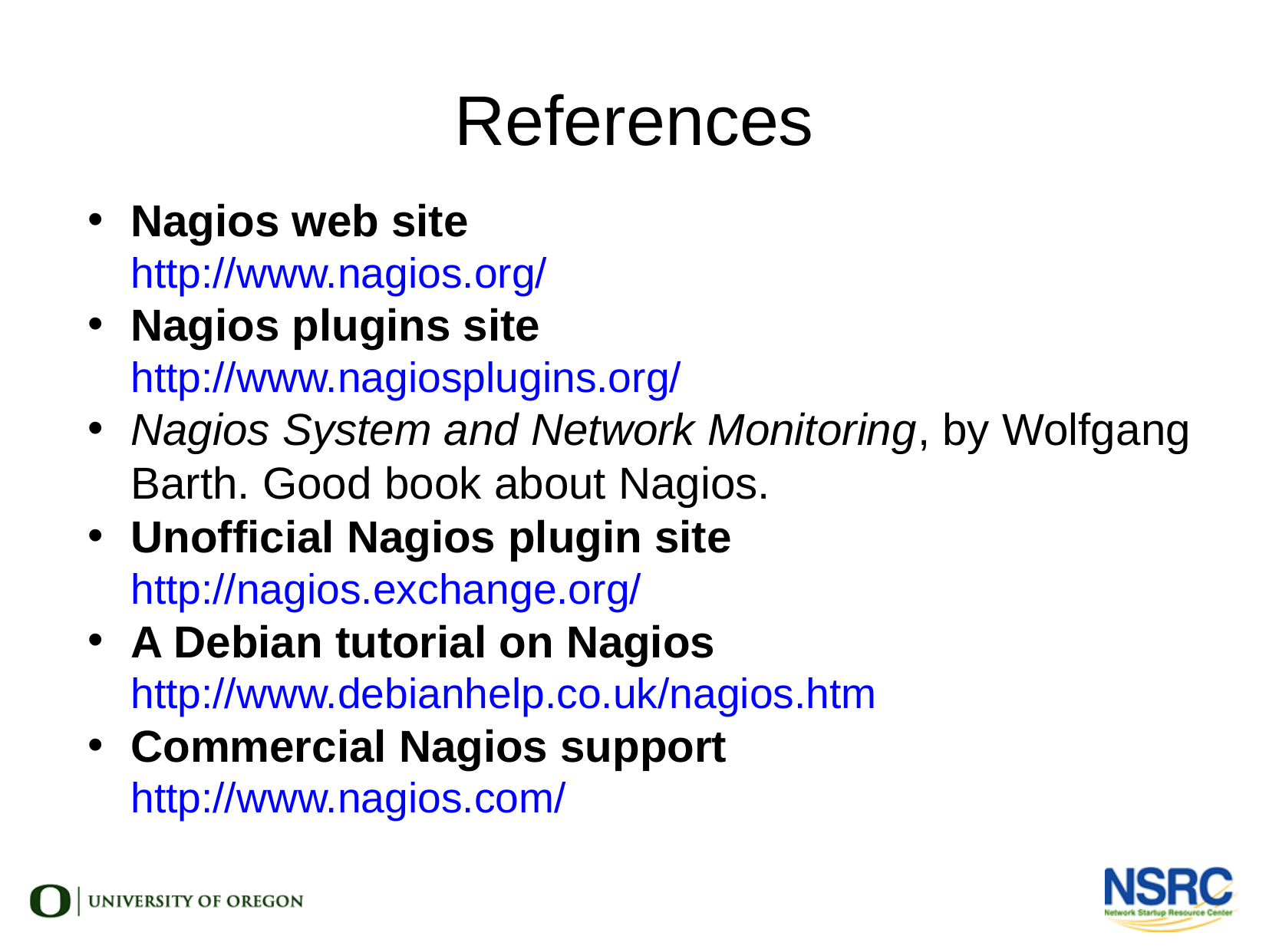

References
Nagios web site
http://www.nagios.org/
Nagios plugins site
http://www.nagiosplugins.org/
Nagios System and Network Monitoring, by Wolfgang Barth. Good book about Nagios.
Unofficial Nagios plugin site
http://nagios.exchange.org/
A Debian tutorial on Nagios
http://www.debianhelp.co.uk/nagios.htm
Commercial Nagios support
http://www.nagios.com/